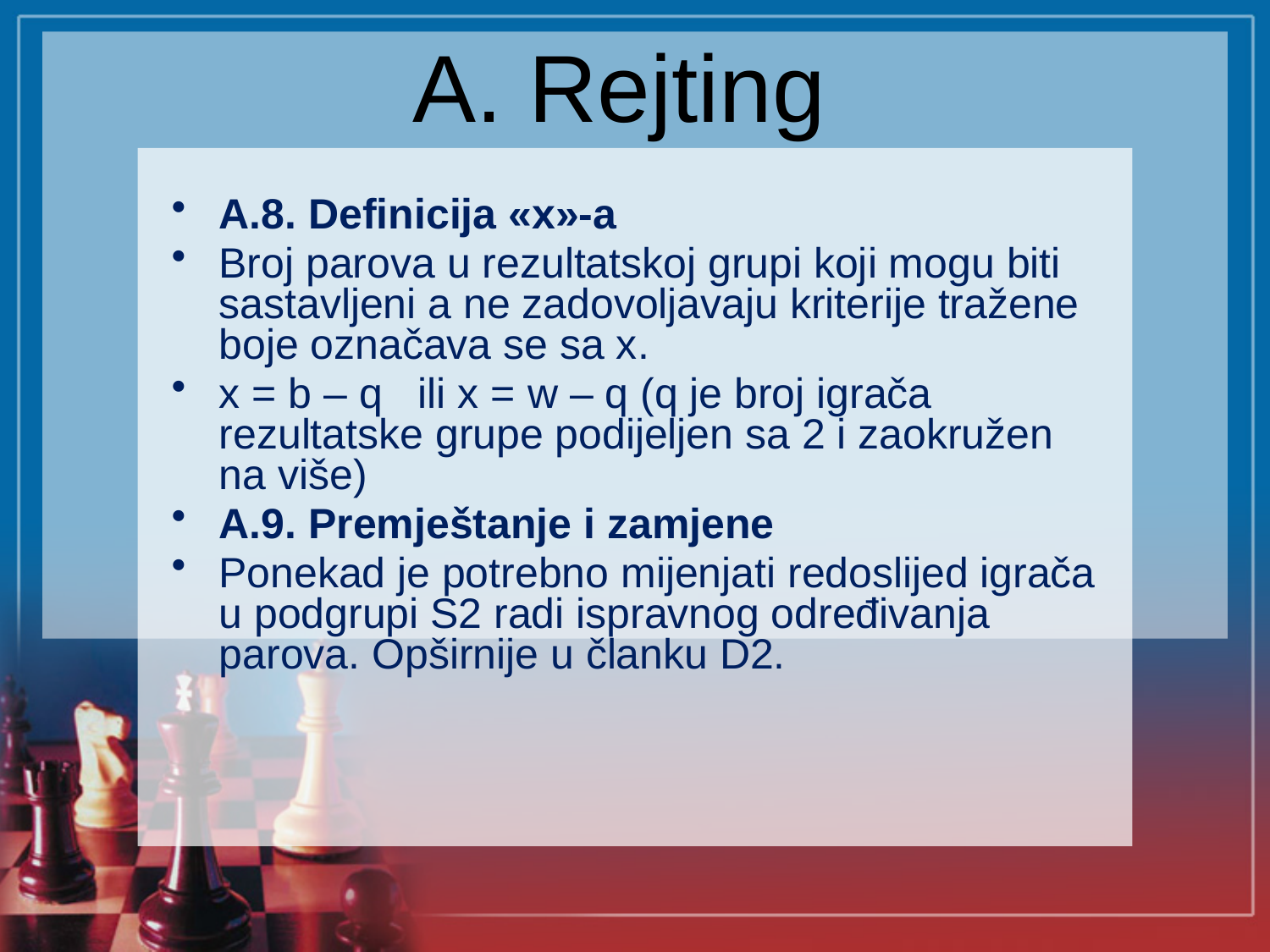

# A. Rejting
A.8. Definicija «x»-a
Broj parova u rezultatskoj grupi koji mogu biti sastavljeni a ne zadovoljavaju kriterije tražene boje označava se sa x.
x = b – q   ili x = w – q (q je broj igrača rezultatske grupe podijeljen sa 2 i zaokružen na više)
A.9. Premještanje i zamjene
Ponekad je potrebno mijenjati redoslijed igrača u podgrupi S2 radi ispravnog određivanja parova. Opširnije u članku D2.